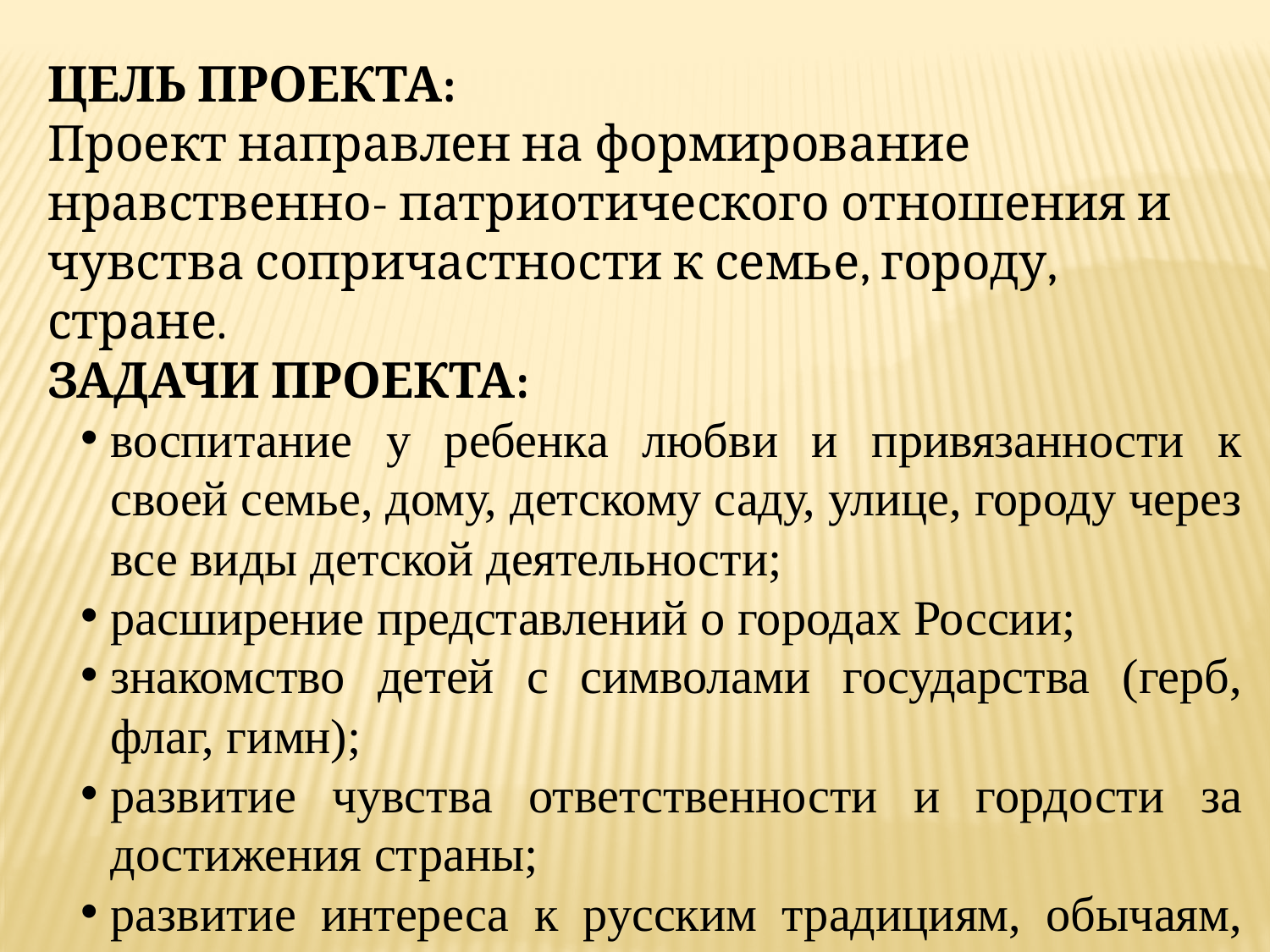

ЦЕЛЬ ПРОЕКТА:
Проект направлен на формирование нравственно- патриотического отношения и чувства сопричастности к семье, городу, стране.
ЗАДАЧИ ПРОЕКТА:
воспитание у ребенка любви и привязанности к своей семье, дому, детскому саду, улице, городу через все виды детской деятельности;
расширение представлений о городах России;
знакомство детей с символами государства (герб, флаг, гимн);
развитие чувства ответственности и гордости за достижения страны;
развитие интереса к русским традициям, обычаям, промыслам;